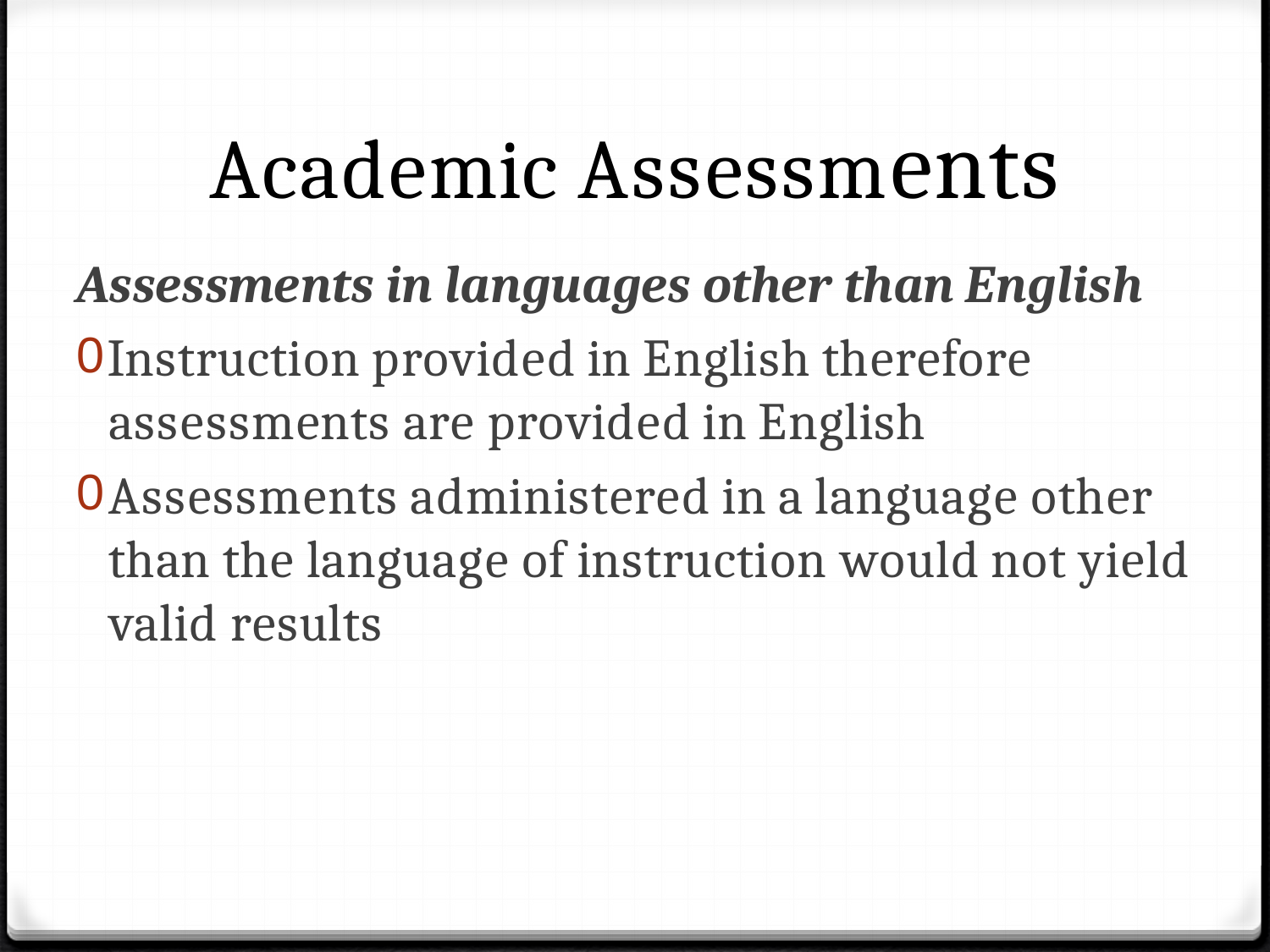

# Academic Assessments
Assessments in languages other than English
Instruction provided in English therefore assessments are provided in English
Assessments administered in a language other than the language of instruction would not yield valid results